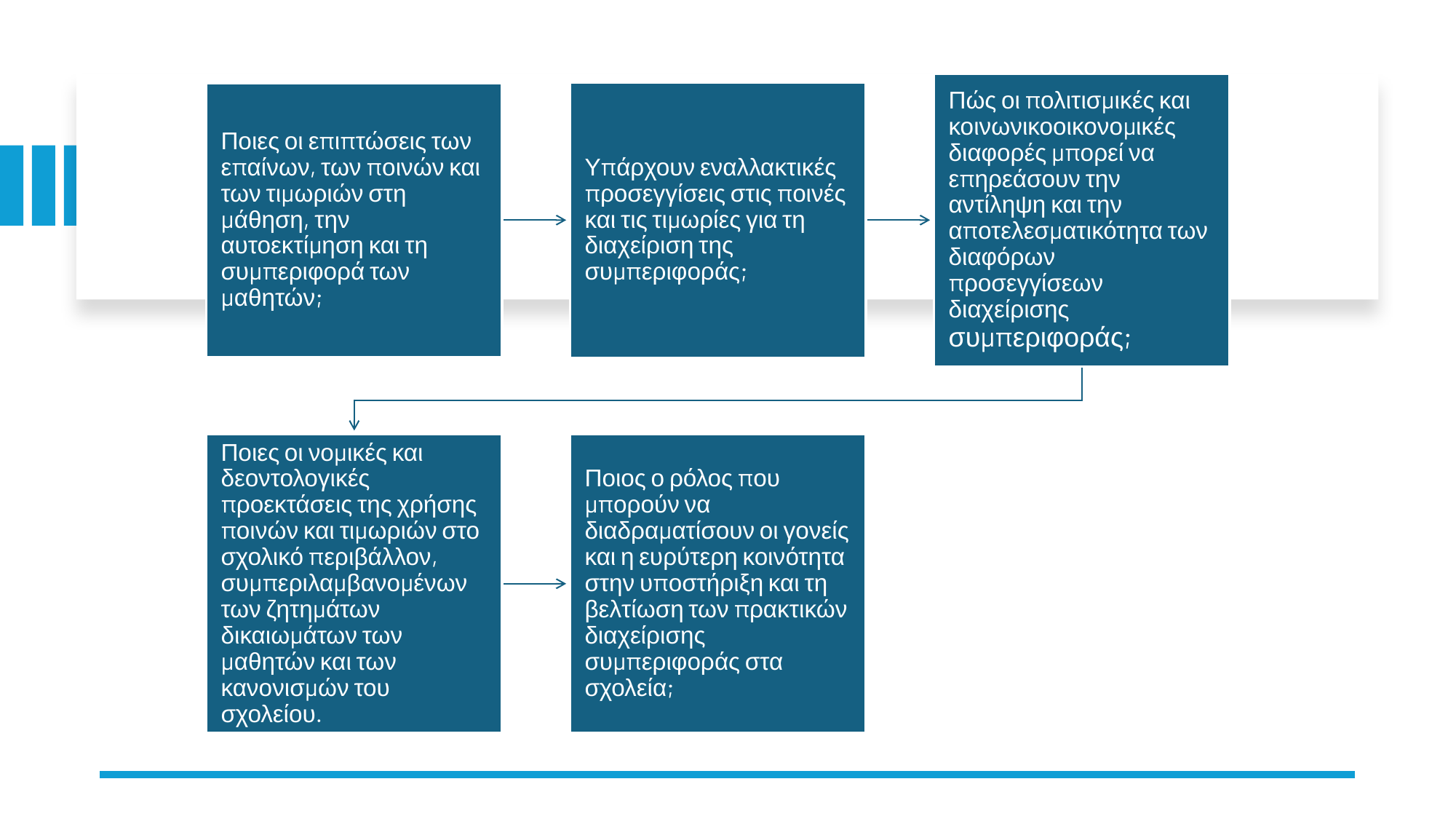

Ποιες οι επιπτώσεις των επαίνων, των ποινών και των τιμωριών στη μάθηση, την αυτοεκτίμηση και τη συμπεριφορά των μαθητών;

Υπάρχουν εναλλακτικές προσεγγίσεις στις ποινές και τις τιμωρίες για τη διαχείριση της συμπεριφοράς;

Πώς οι πολιτισμικές και κοινωνικοοικονομικές διαφορές μπορεί να επηρεάσουν την αντίληψη και την αποτελεσματικότητα των διαφόρων προσεγγίσεων διαχείρισης συμπεριφοράς;

Ποιες οι νομικές και δεοντολογικές προεκτάσεις της χρήσης ποινών και τιμωριών στο σχολικό περιβάλλον, συμπεριλαμβανομένων των ζητημάτων δικαιωμάτων των μαθητών και των κανονισμών του σχολείου.
Ποιος ο ρόλος που μπορούν να διαδραματίσουν οι γονείς και η ευρύτερη κοινότητα στην υποστήριξη και τη βελτίωση των πρακτικών διαχείρισης συμπεριφοράς στα σχολεία;